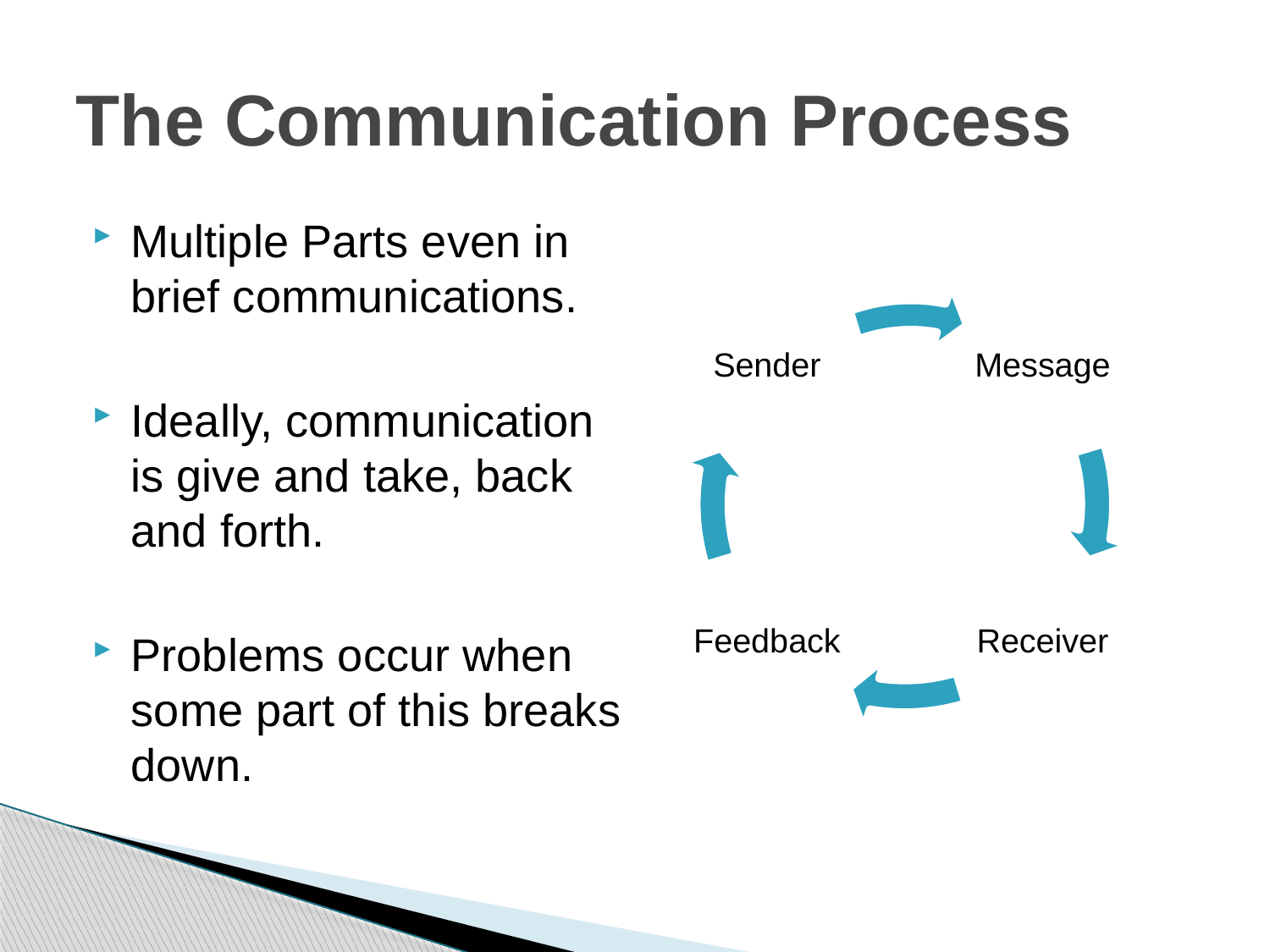

# The Communication Process
Multiple Parts even in brief communications.

Ideally, communication is give and take, back and forth.

Problems occur when some part of this breaks down.

Message
Receiver
Feedback
Sender